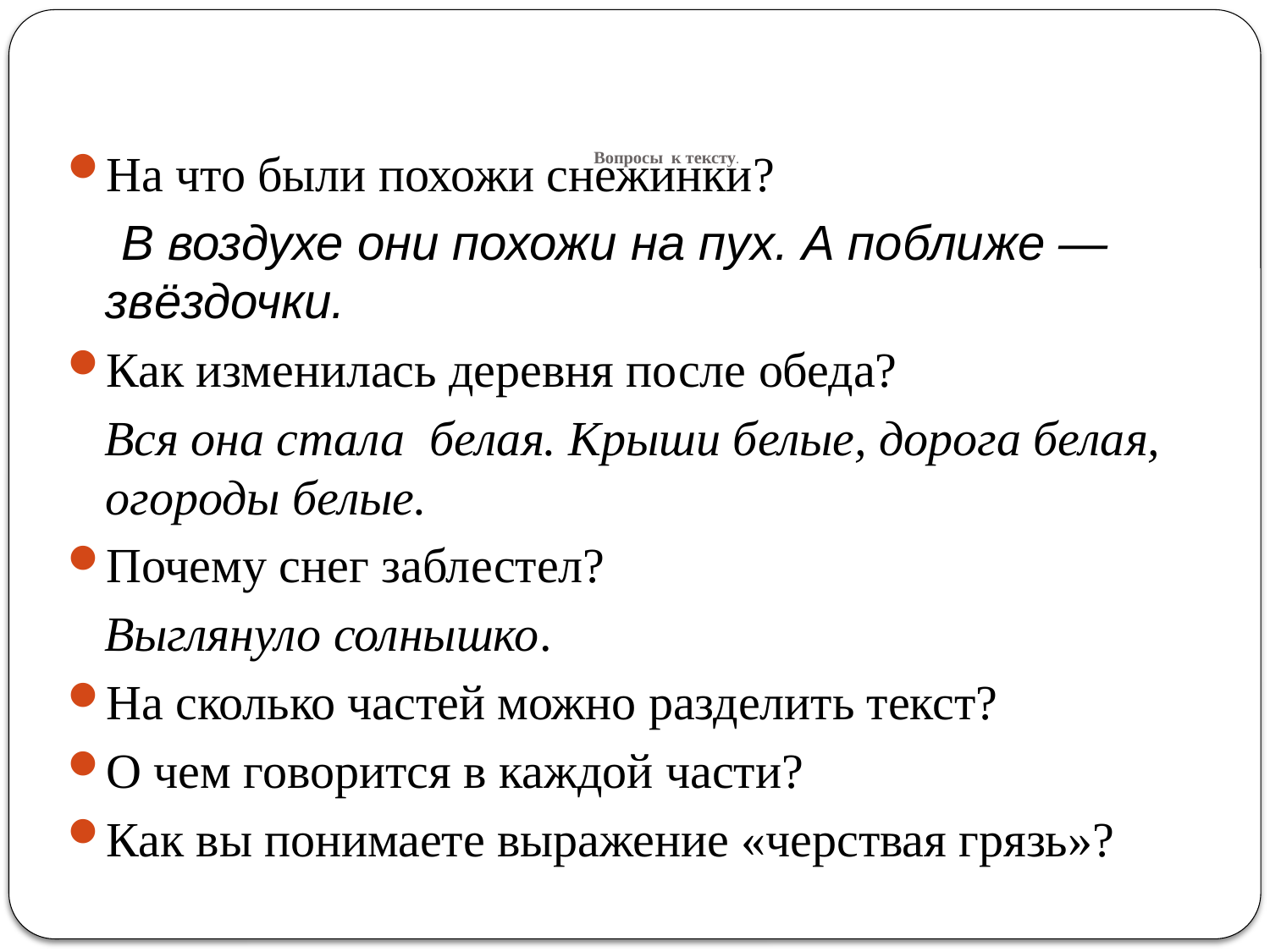

# Вопросы  к тексту.
На что были похожи снежинки?
    В воздухе они похожи на пух. А поближе — звёздочки.
Как изменилась деревня после обеда?
   Вся она стала  белая. Крыши белые, дорога белая, огороды белые.
Почему снег заблестел?
   Выглянуло солнышко.
На сколько частей можно разделить текст?
О чем говорится в каждой части?
Как вы понимаете выражение «черствая грязь»?